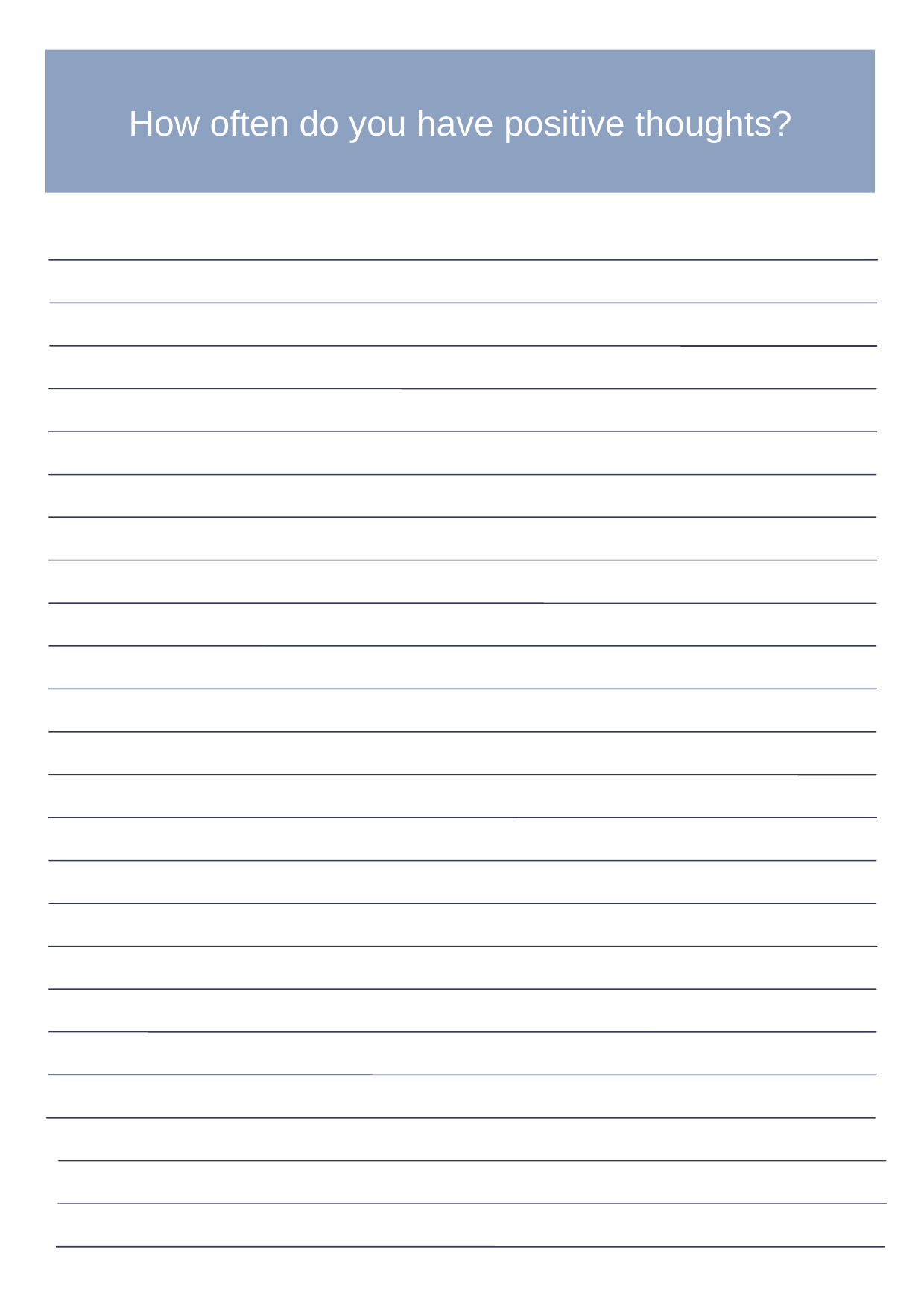

How often do you have positive thoughts?